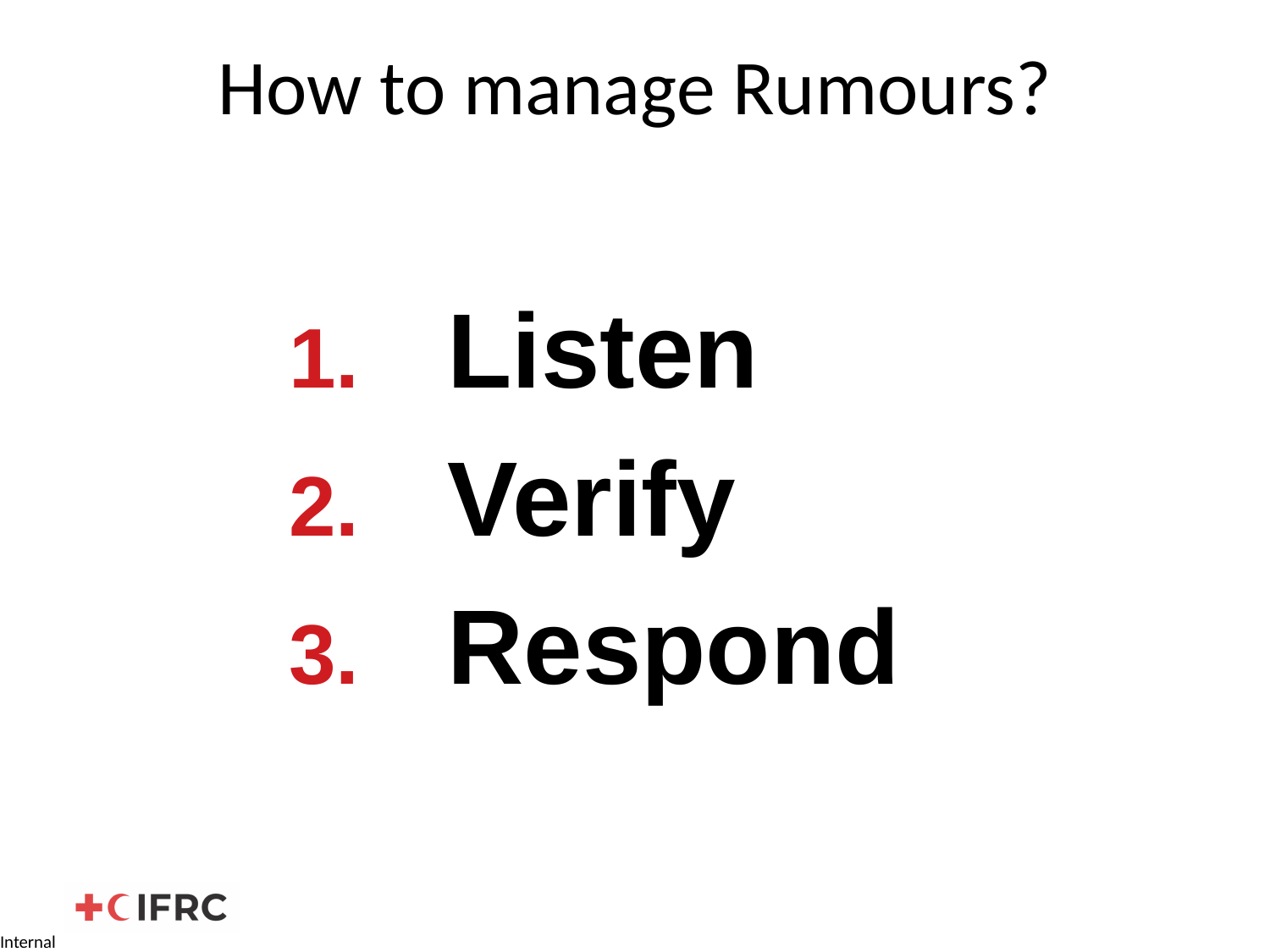

# How to manage Rumours?
Listen
Verify
Respond